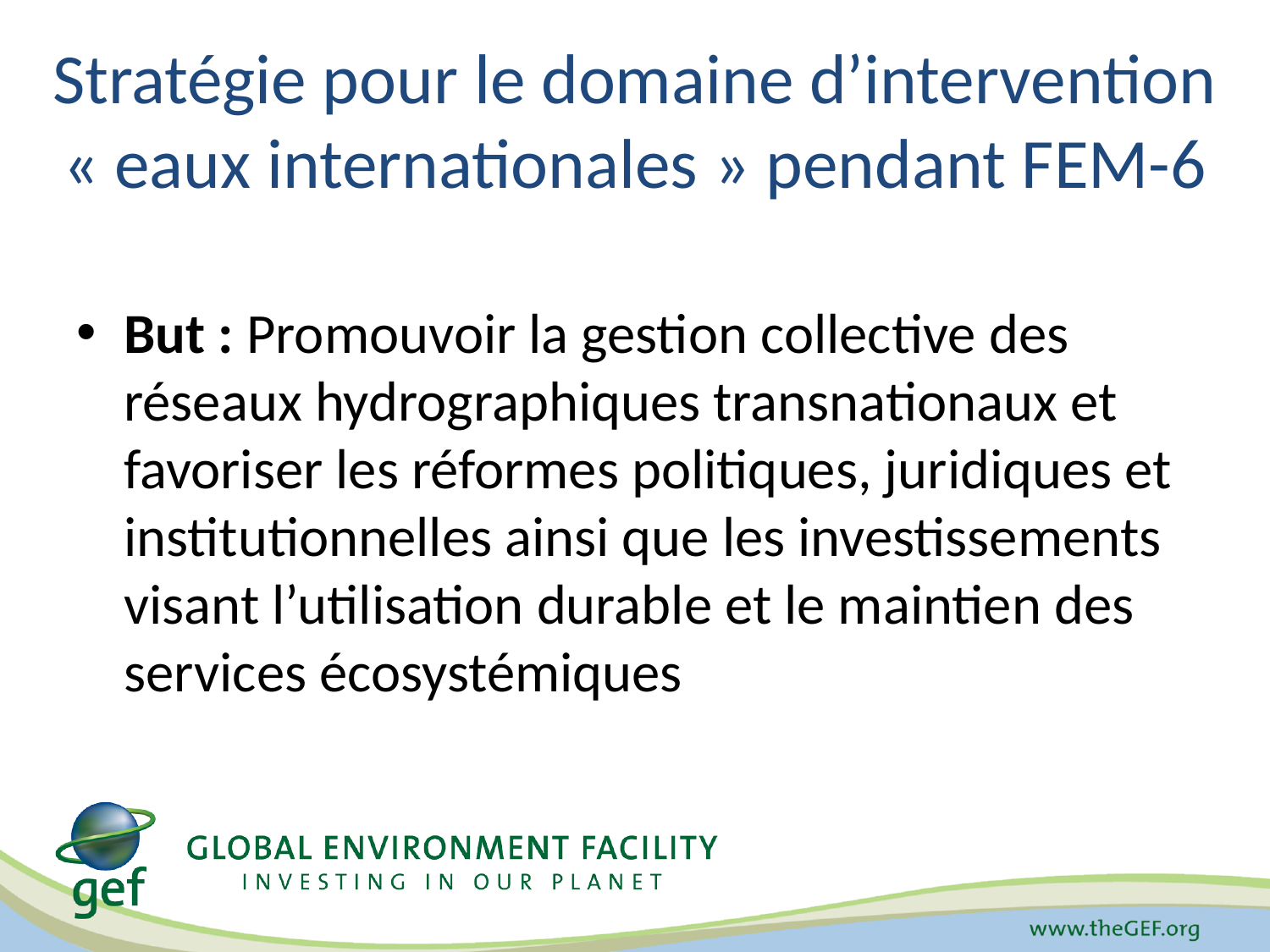

# Stratégie pour le domaine d’intervention « eaux internationales » pendant FEM-6

But : Promouvoir la gestion collective des réseaux hydrographiques transnationaux et favoriser les réformes politiques, juridiques et institutionnelles ainsi que les investissements visant l’utilisation durable et le maintien des services écosystémiques